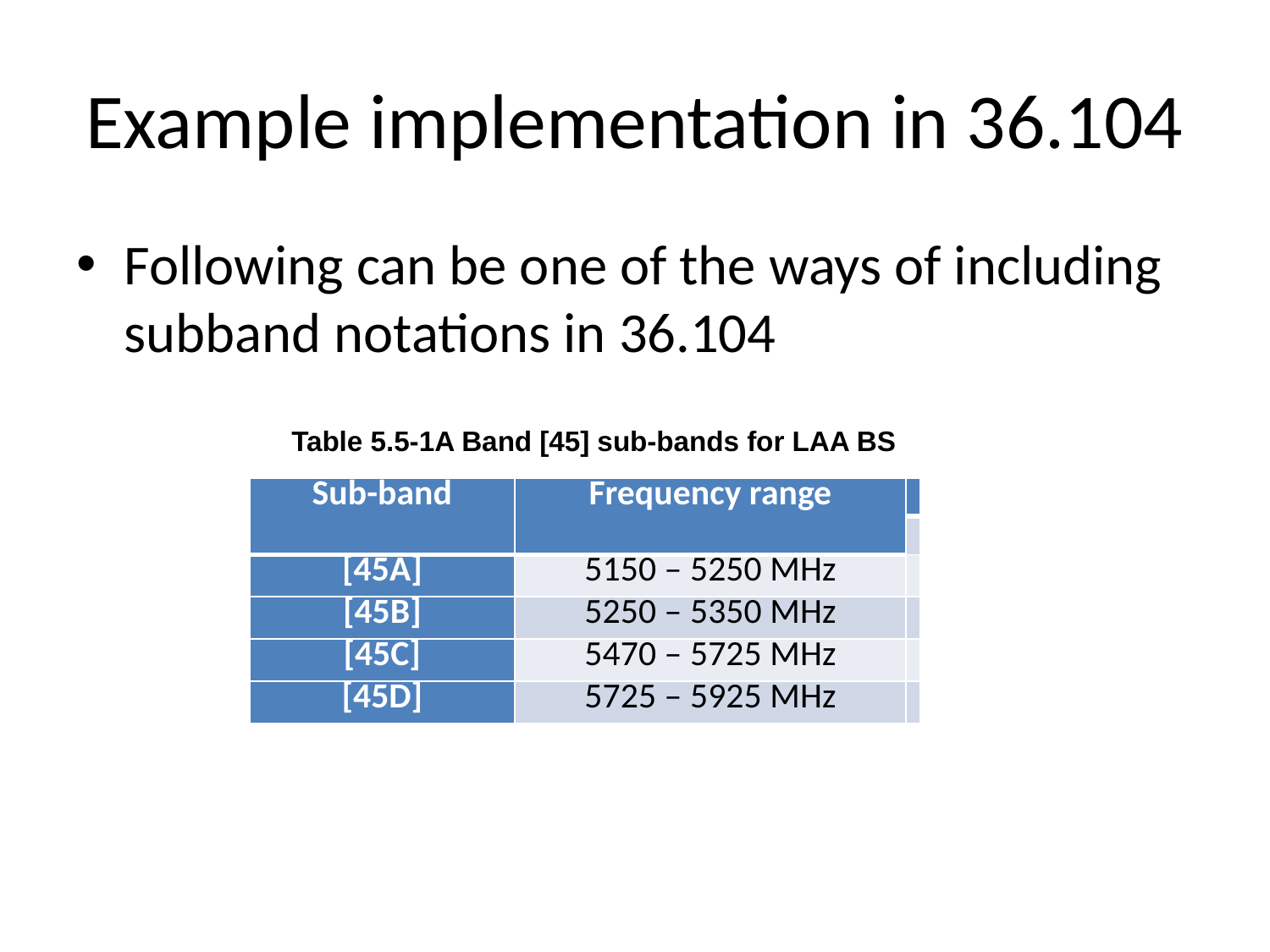

# Example implementation in 36.104
Following can be one of the ways of including subband notations in 36.104

Table 5.5-1A Band [45] sub-bands for LAA BS

| Sub-band | Frequency range |  |
| --- | --- | --- |
|  |  |  |
| [45A] | 5150 – 5250 MHz |  |
| [45B] | 5250 – 5350 MHz |  |
| [45C] | 5470 – 5725 MHz |  |
| [45D] | 5725 – 5925 MHz |  |